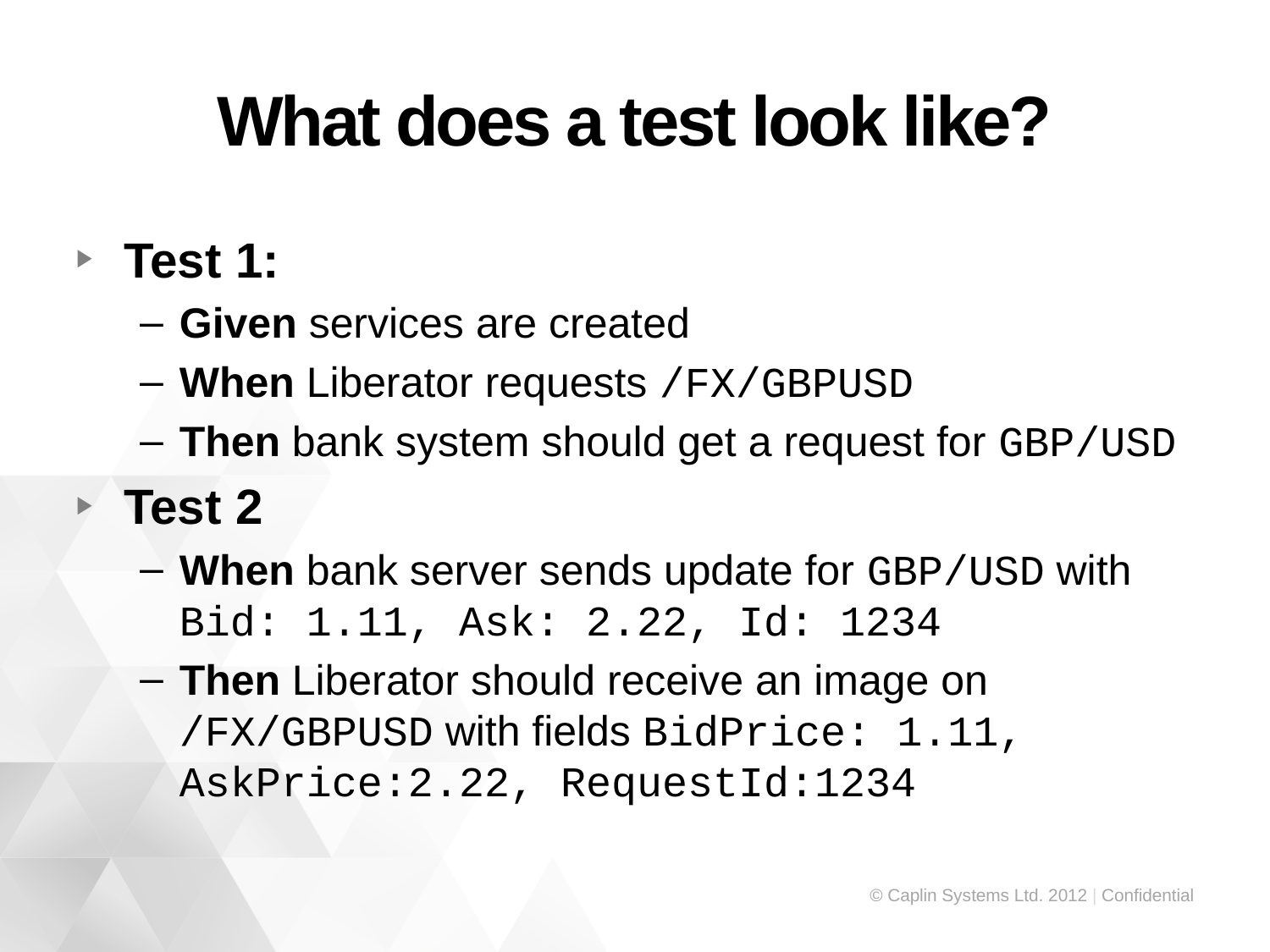

# What does a test look like?
Test 1:
Given services are created
When Liberator requests /FX/GBPUSD
Then bank system should get a request for GBP/USD
Test 2
When bank server sends update for GBP/USD with Bid: 1.11, Ask: 2.22, Id: 1234
Then Liberator should receive an image on /FX/GBPUSD with fields BidPrice: 1.11, AskPrice:2.22, RequestId:1234